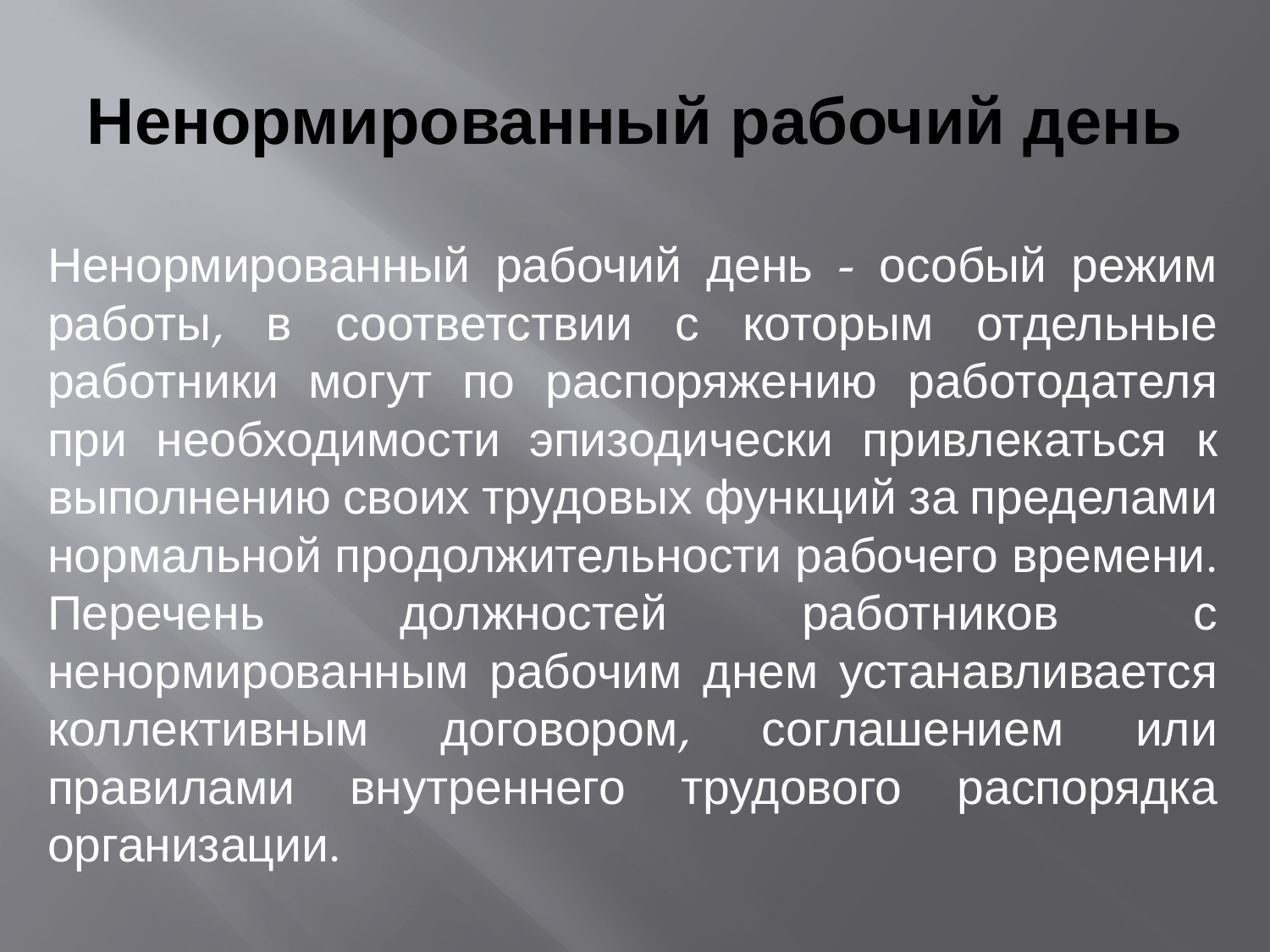

# Ненормированный рабочий день
	Ненормированный рабочий день - особый режим работы, в соответствии с которым отдельные работники могут по распоряжению работодателя при необходимости эпизодически привлекаться к выполнению своих трудовых функций за пределами нормальной продолжительности рабочего времени. Перечень должностей работников с ненормированным рабочим днем устанавливается коллективным договором, соглашением или правилами внутреннего трудового распорядка организации.